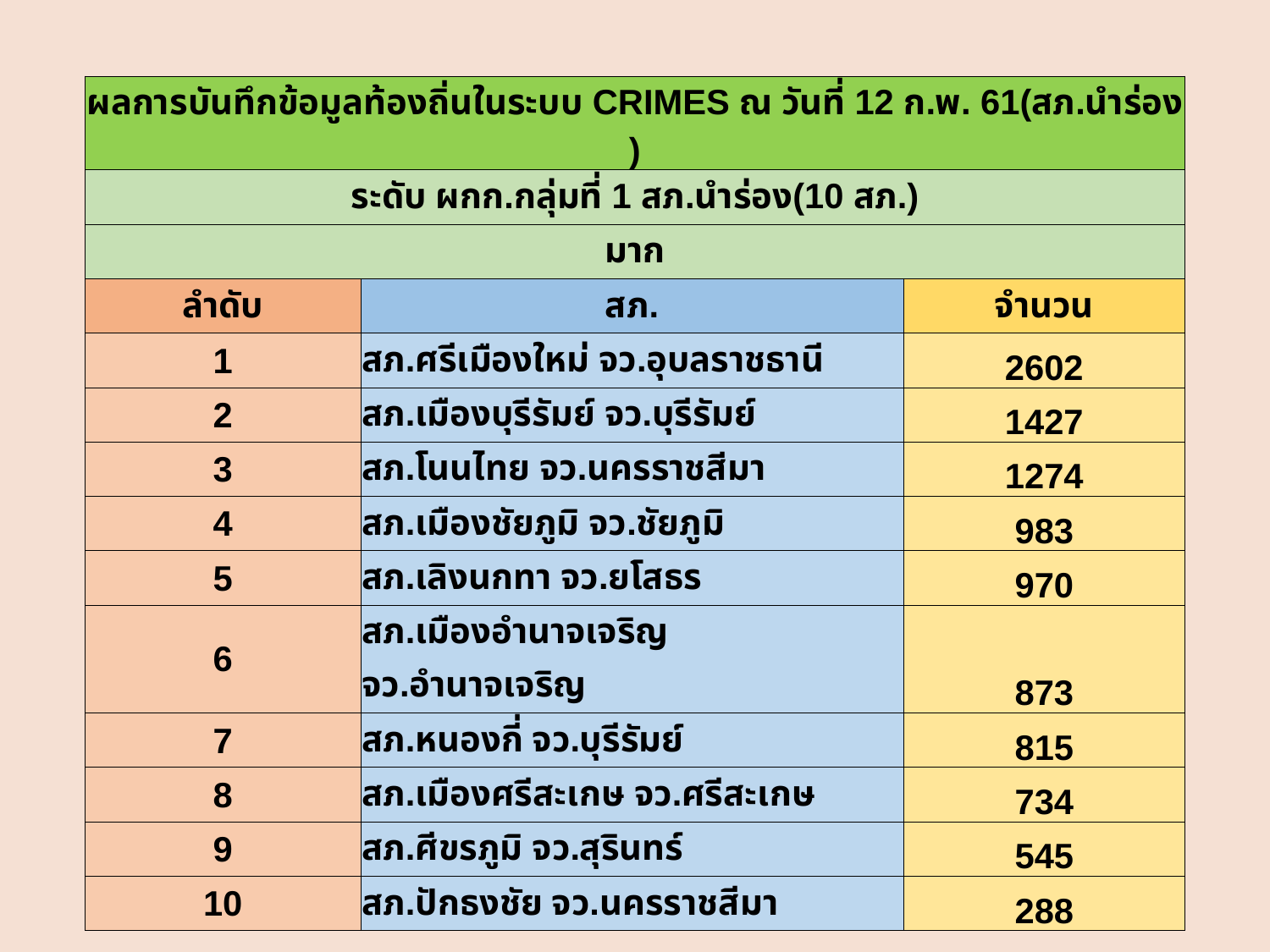

| ผลการบันทึกข้อมูลท้องถิ่นในระบบ CRIMES ณ วันที่ 12 ก.พ. 61(สภ.นำร่อง) |  |  |
| --- | --- | --- |
| ระดับ ผกก.กลุ่มที่ 1 สภ.นำร่อง(10 สภ.) |  |  |
| มาก |  |  |
| ลำดับ | สภ. | จำนวน |
| 1 | สภ.ศรีเมืองใหม่ จว.อุบลราชธานี | 2602 |
| 2 | สภ.เมืองบุรีรัมย์ จว.บุรีรัมย์ | 1427 |
| 3 | สภ.โนนไทย จว.นครราชสีมา | 1274 |
| 4 | สภ.เมืองชัยภูมิ จว.ชัยภูมิ | 983 |
| 5 | สภ.เลิงนกทา จว.ยโสธร | 970 |
| 6 | สภ.เมืองอำนาจเจริญ จว.อำนาจเจริญ | 873 |
| 7 | สภ.หนองกี่ จว.บุรีรัมย์ | 815 |
| 8 | สภ.เมืองศรีสะเกษ จว.ศรีสะเกษ | 734 |
| 9 | สภ.ศีขรภูมิ จว.สุรินทร์ | 545 |
| 10 | สภ.ปักธงชัย จว.นครราชสีมา | 288 |